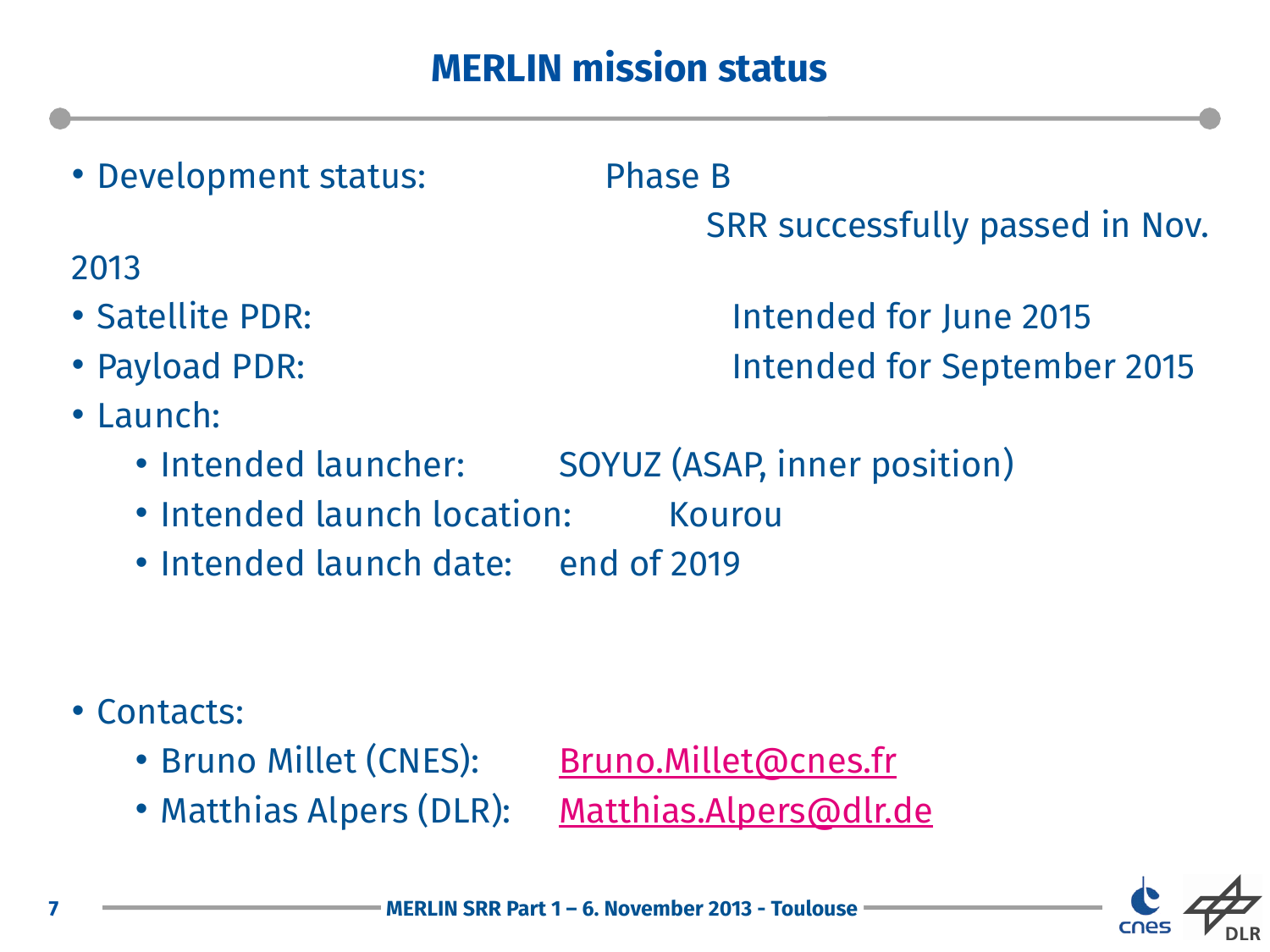

# MERLIN mission status
Development status:			Phase B
					SRR successfully passed in Nov. 2013
Satellite PDR:				Intended for June 2015
Payload PDR:				Intended for September 2015
Launch:
Intended launcher: 		SOYUZ (ASAP, inner position)
Intended launch location:	Kourou
Intended launch date: 		end of 2019

Contacts:
Bruno Millet (CNES):		Bruno.Millet@cnes.fr
Matthias Alpers (DLR):		Matthias.Alpers@dlr.de